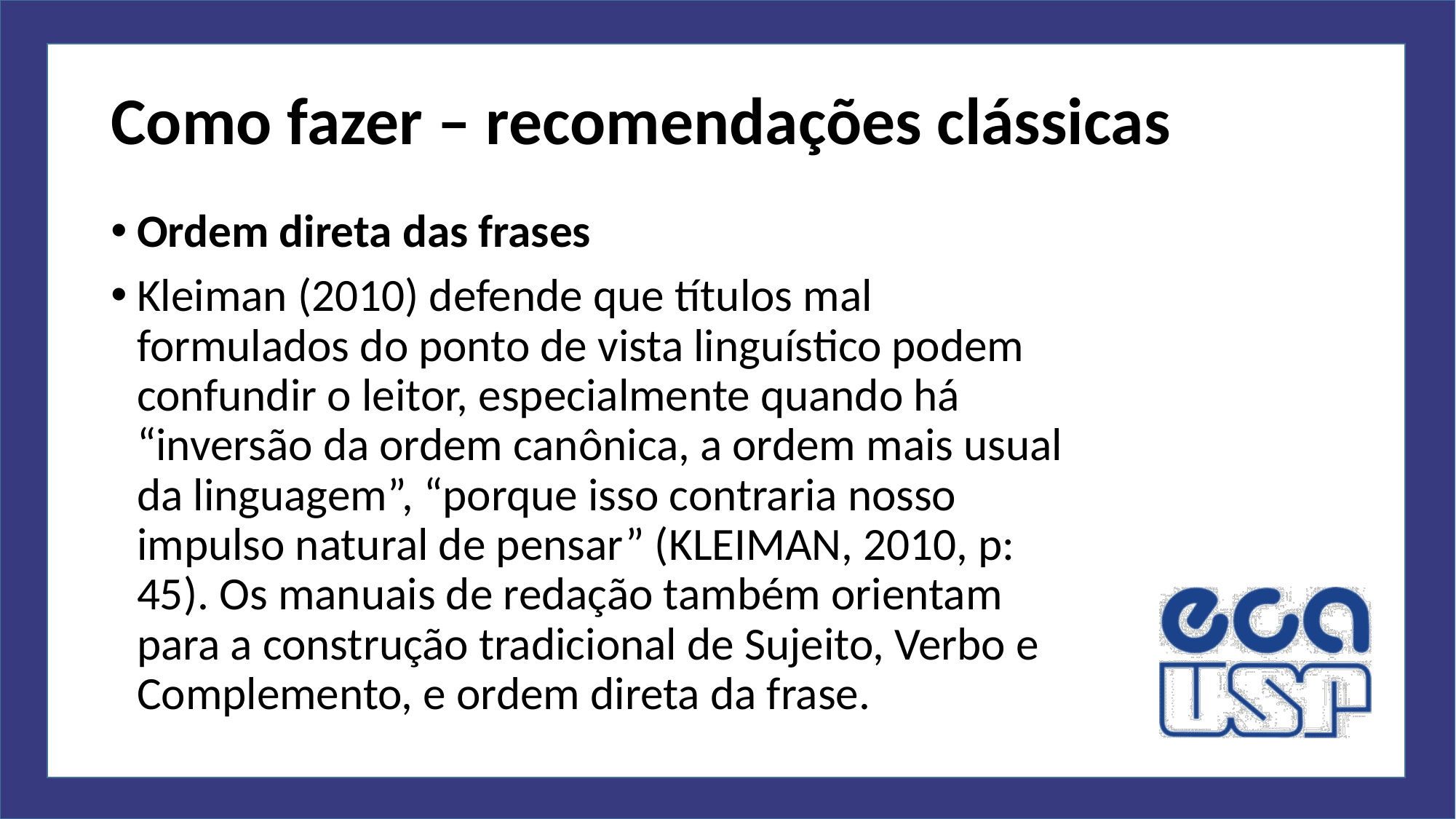

# Como fazer – recomendações clássicas
Ordem direta das frases
Kleiman (2010) defende que títulos mal formulados do ponto de vista linguístico podem confundir o leitor, especialmente quando há “inversão da ordem canônica, a ordem mais usual da linguagem”, “porque isso contraria nosso impulso natural de pensar” (KLEIMAN, 2010, p: 45). Os manuais de redação também orientam para a construção tradicional de Sujeito, Verbo e Complemento, e ordem direta da frase.